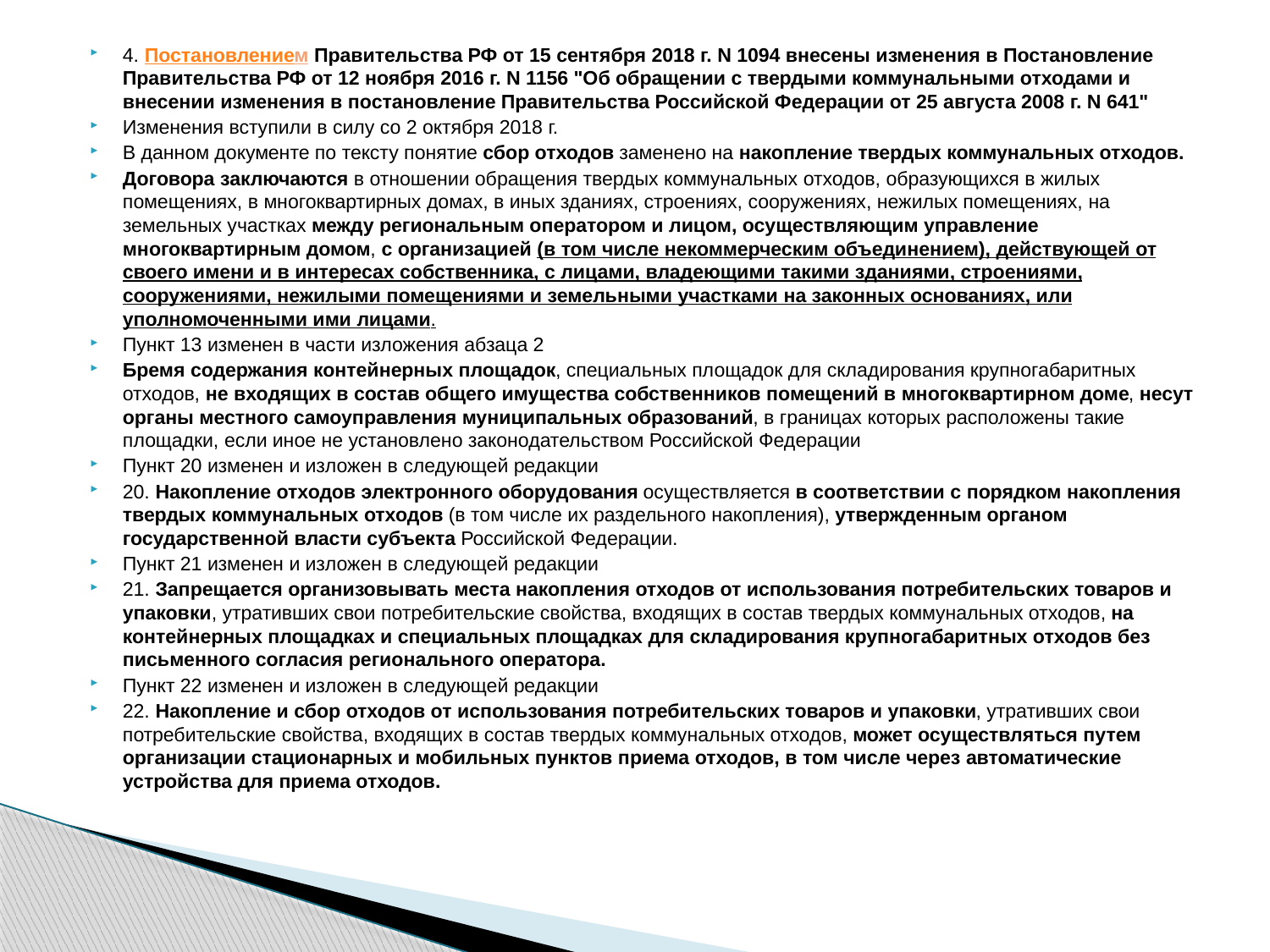

4. Постановлением Правительства РФ от 15 сентября 2018 г. N 1094 внесены изменения в Постановление Правительства РФ от 12 ноября 2016 г. N 1156 "Об обращении с твердыми коммунальными отходами и внесении изменения в постановление Правительства Российской Федерации от 25 августа 2008 г. N 641"
Изменения вступили в силу со 2 октября 2018 г.
В данном документе по тексту понятие сбор отходов заменено на накопление твердых коммунальных отходов.
Договора заключаются в отношении обращения твердых коммунальных отходов, образующихся в жилых помещениях, в многоквартирных домах, в иных зданиях, строениях, сооружениях, нежилых помещениях, на земельных участках между региональным оператором и лицом, осуществляющим управление многоквартирным домом, с организацией (в том числе некоммерческим объединением), действующей от своего имени и в интересах собственника, с лицами, владеющими такими зданиями, строениями, сооружениями, нежилыми помещениями и земельными участками на законных основаниях, или уполномоченными ими лицами.
Пункт 13 изменен в части изложения абзаца 2
Бремя содержания контейнерных площадок, специальных площадок для складирования крупногабаритных отходов, не входящих в состав общего имущества собственников помещений в многоквартирном доме, несут органы местного самоуправления муниципальных образований, в границах которых расположены такие площадки, если иное не установлено законодательством Российской Федерации
Пункт 20 изменен и изложен в следующей редакции
20. Накопление отходов электронного оборудования осуществляется в соответствии с порядком накопления твердых коммунальных отходов (в том числе их раздельного накопления), утвержденным органом государственной власти субъекта Российской Федерации.
Пункт 21 изменен и изложен в следующей редакции
21. Запрещается организовывать места накопления отходов от использования потребительских товаров и упаковки, утративших свои потребительские свойства, входящих в состав твердых коммунальных отходов, на контейнерных площадках и специальных площадках для складирования крупногабаритных отходов без письменного согласия регионального оператора.
Пункт 22 изменен и изложен в следующей редакции
22. Накопление и сбор отходов от использования потребительских товаров и упаковки, утративших свои потребительские свойства, входящих в состав твердых коммунальных отходов, может осуществляться путем организации стационарных и мобильных пунктов приема отходов, в том числе через автоматические устройства для приема отходов.